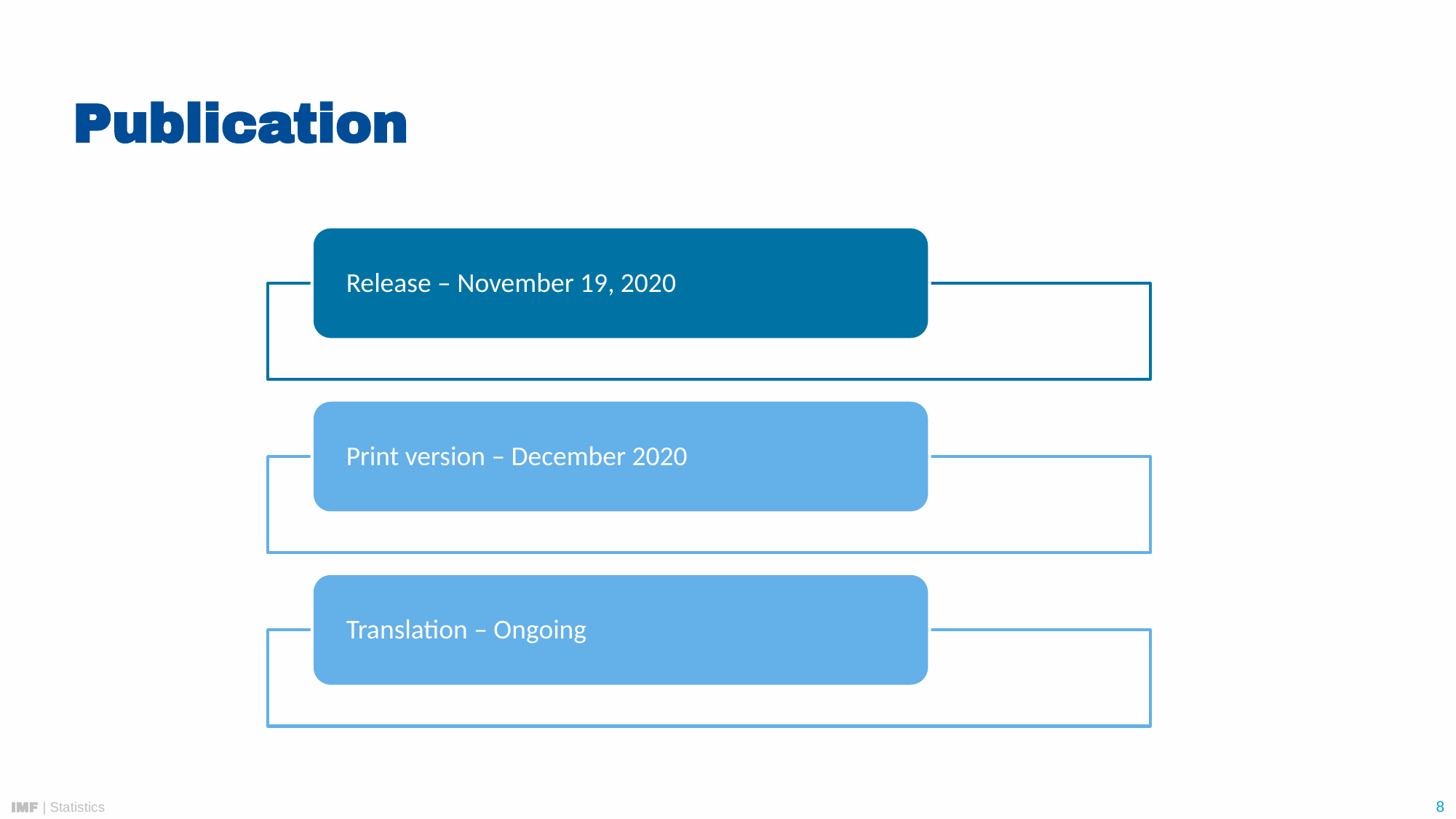

# Publication
Release – November 19, 2020
Print version – December 2020
Translation – Ongoing